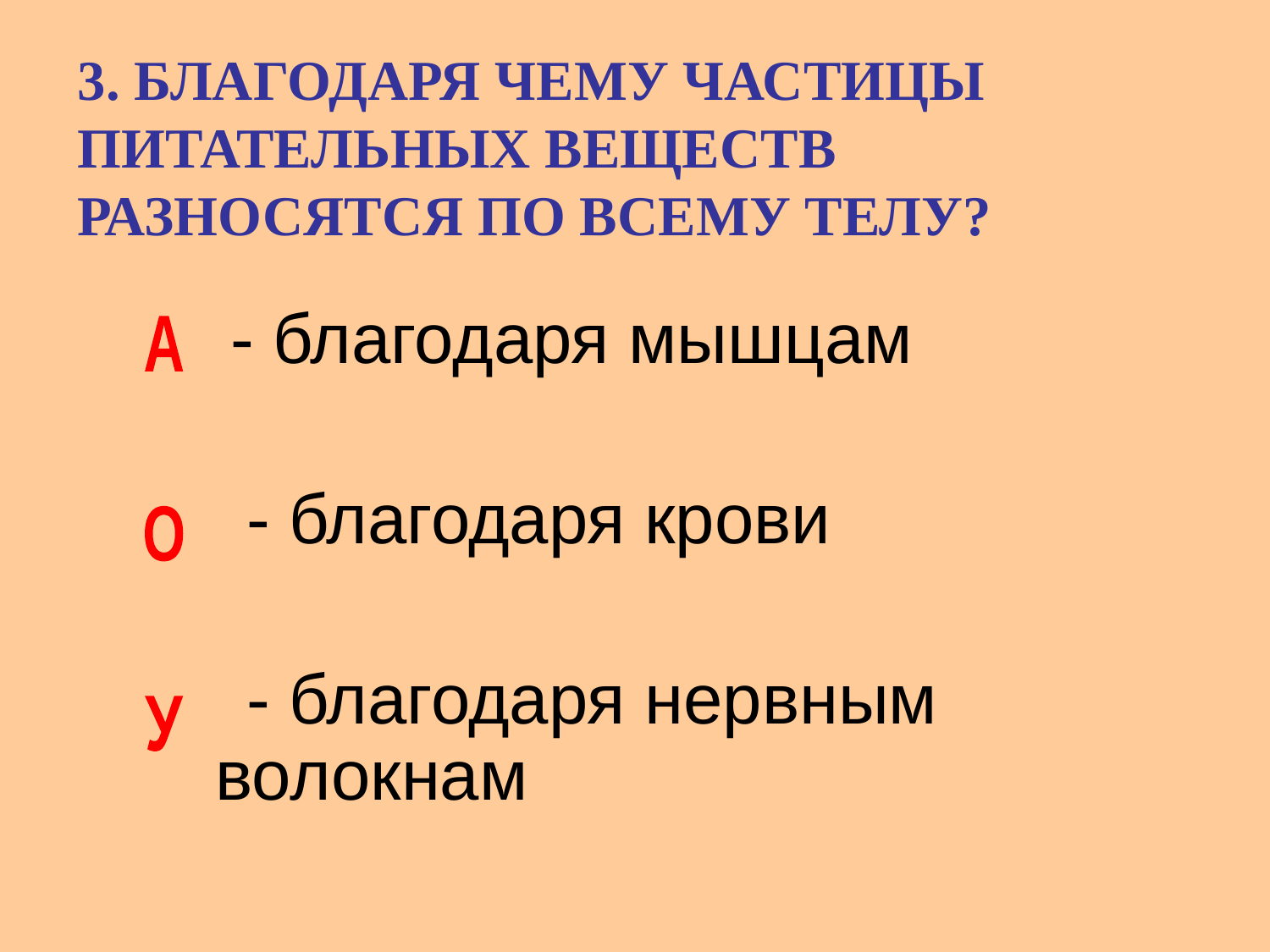

# 3. БЛАГОДАРЯ ЧЕМУ ЧАСТИЦЫ ПИТАТЕЛЬНЫХ ВЕЩЕСТВ РАЗНОСЯТСЯ ПО ВСЕМУ ТЕЛУ?
    - благодаря мышцам

    - благодаря крови

    - благодаря нервным волокнам
А
О
У